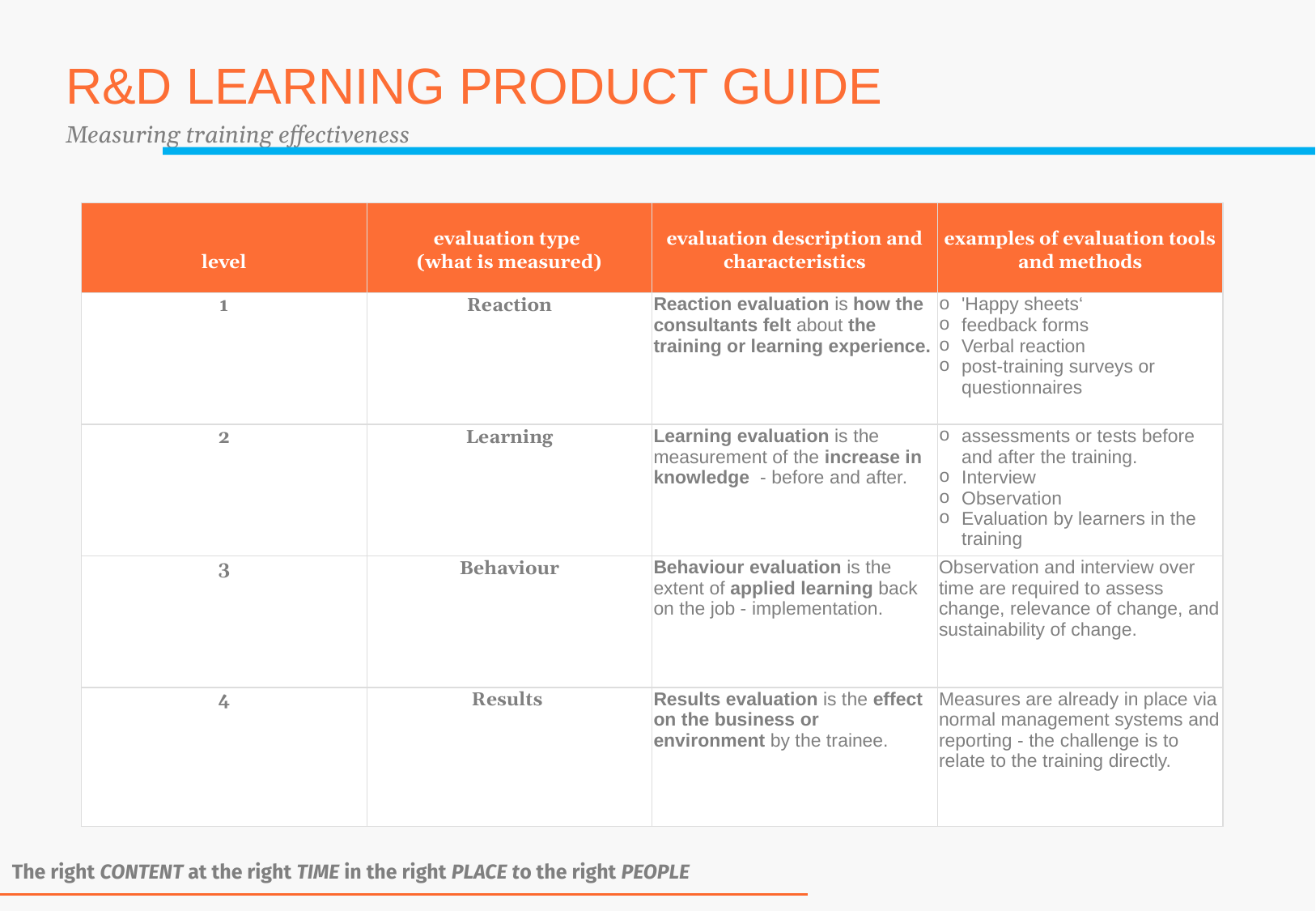

# R&D Learning product guide
Measuring training effectiveness
| level | evaluation type  (what is measured) | evaluation description and characteristics | examples of evaluation tools and methods |
| --- | --- | --- | --- |
| 1 | Reaction | Reaction evaluation is how the consultants felt about the training or learning experience. | 'Happy sheets‘ feedback forms Verbal reaction post-training surveys or questionnaires |
| 2 | Learning | Learning evaluation is the measurement of the increase in knowledge  - before and after. | assessments or tests before and after the training. Interview Observation Evaluation by learners in the training |
| 3 | Behaviour | Behaviour evaluation is the extent of applied learning back on the job - implementation. | Observation and interview over time are required to assess change, relevance of change, and sustainability of change. |
| 4 | Results | Results evaluation is the effect on the business or environment by the trainee. | Measures are already in place via normal management systems and reporting - the challenge is to relate to the training directly. |
The right CONTENT at the right TIME in the right PLACE to the right PEOPLE